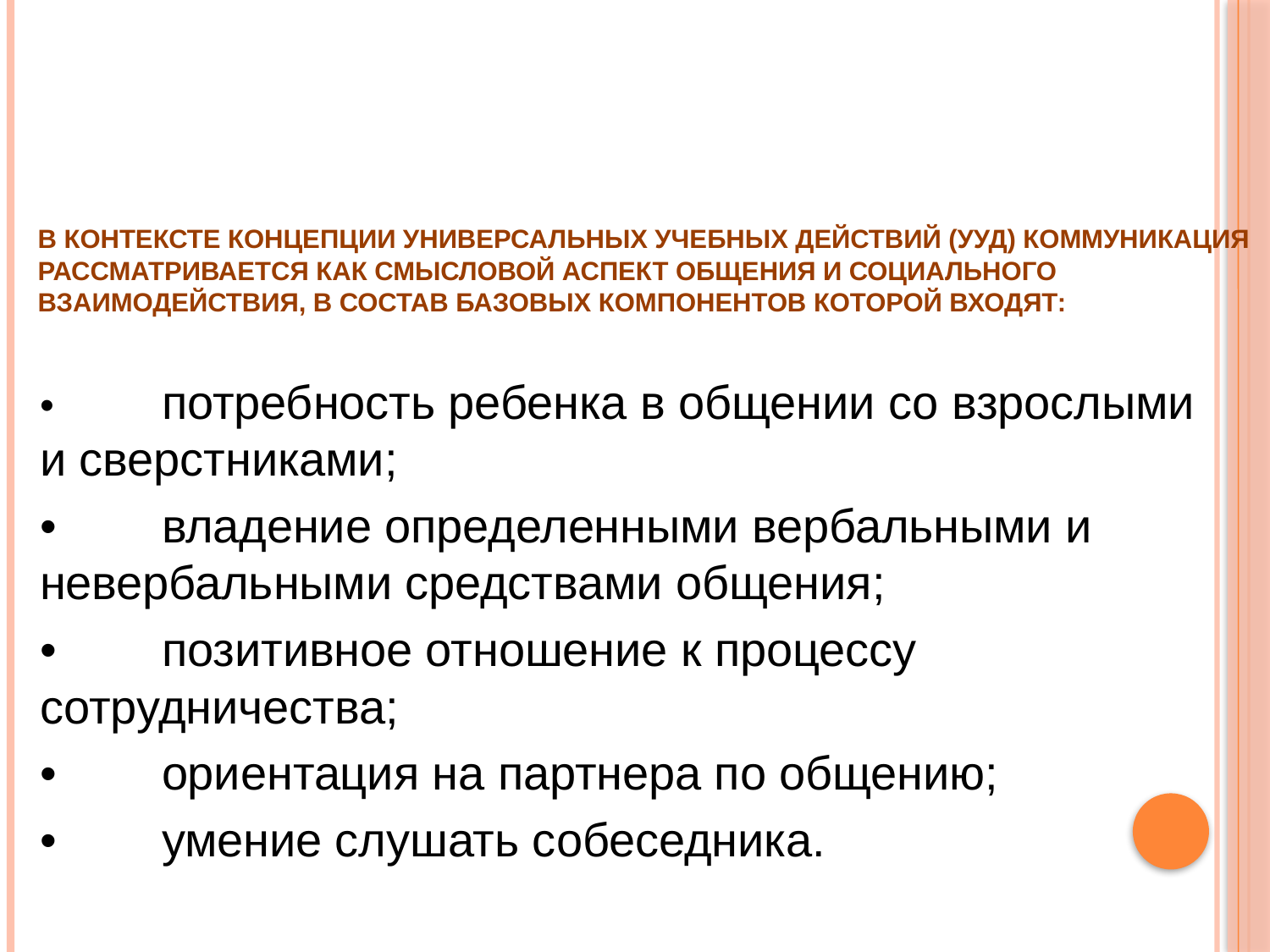

# В контексте концепции универсальных учебных действий (УУД) коммуникация рассматривается как смысловой аспект общения и социального взаимодействия, в состав базовых компонентов которой входят:
•	потребность ребенка в общении со взрослыми и сверстниками;
•	владение определенными вербальными и невербальными средствами общения;
•	позитивное отношение к процессу сотрудничества;
•	ориентация на партнера по общению;
•	умение слушать собеседника.